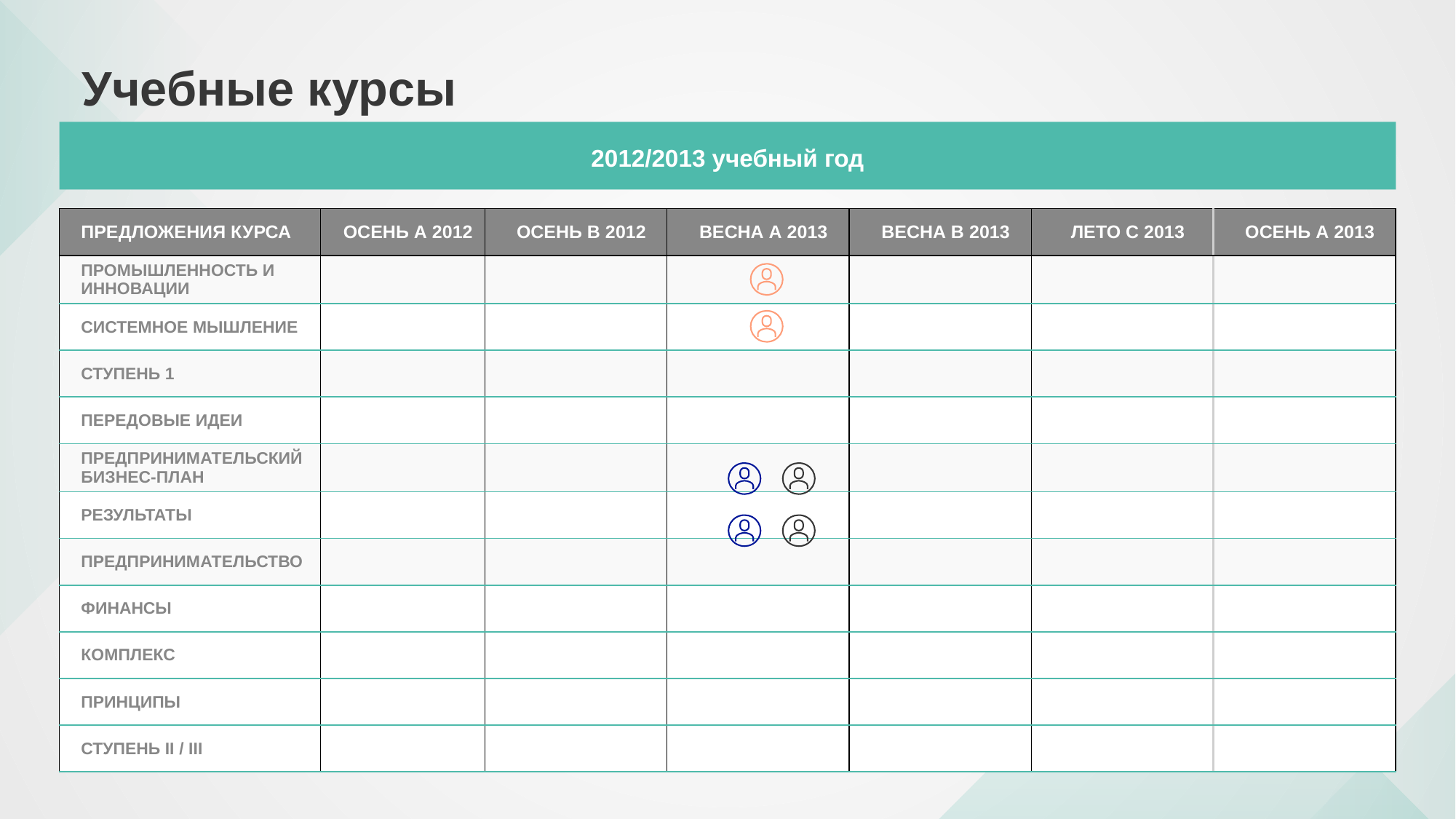

# Учебные курсы
2012/2013 учебный год
| ПРЕДЛОЖЕНИЯ КУРСА | ОСЕНЬ А 2012 | ОСЕНЬ В 2012 | ВЕСНА А 2013 | ВЕСНА В 2013 | ЛЕТО С 2013 | ОСЕНЬ А 2013 |
| --- | --- | --- | --- | --- | --- | --- |
| ПРОМЫШЛЕННОСТЬ И ИННОВАЦИИ |  |  |  |  |  |  |
| СИСТЕМНОЕ МЫШЛЕНИЕ |  |  |  |  |  |  |
| СТУПЕНЬ 1 |  |  |  |  |  |  |
| ПЕРЕДОВЫЕ ИДЕИ |  |  |  |  |  |  |
| ПРЕДПРИНИМАТЕЛЬСКИЙ БИЗНЕС-ПЛАН |  |  |  |  |  |  |
| РЕЗУЛЬТАТЫ |  |  |  |  |  |  |
| ПРЕДПРИНИМАТЕЛЬСТВО |  |  |  |  |  |  |
| ФИНАНСЫ |  |  |  |  |  |  |
| КОМПЛЕКС |  |  |  |  |  |  |
| ПРИНЦИПЫ |  |  |  |  |  |  |
| СТУПЕНЬ II / III |  |  |  |  |  |  |